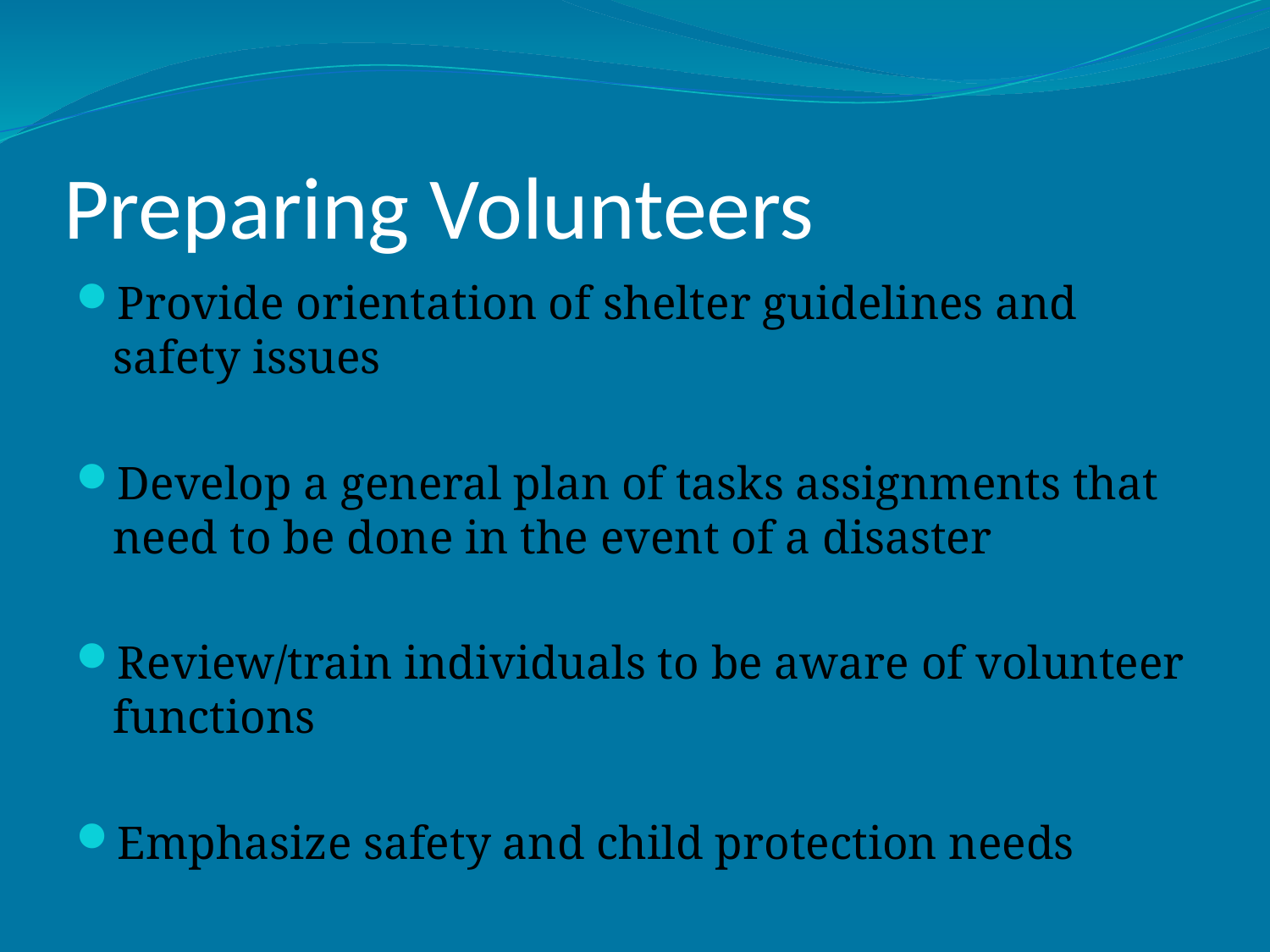

# Preparing Volunteers
Provide orientation of shelter guidelines and safety issues

Develop a general plan of tasks assignments that need to be done in the event of a disaster

Review/train individuals to be aware of volunteer functions

Emphasize safety and child protection needs